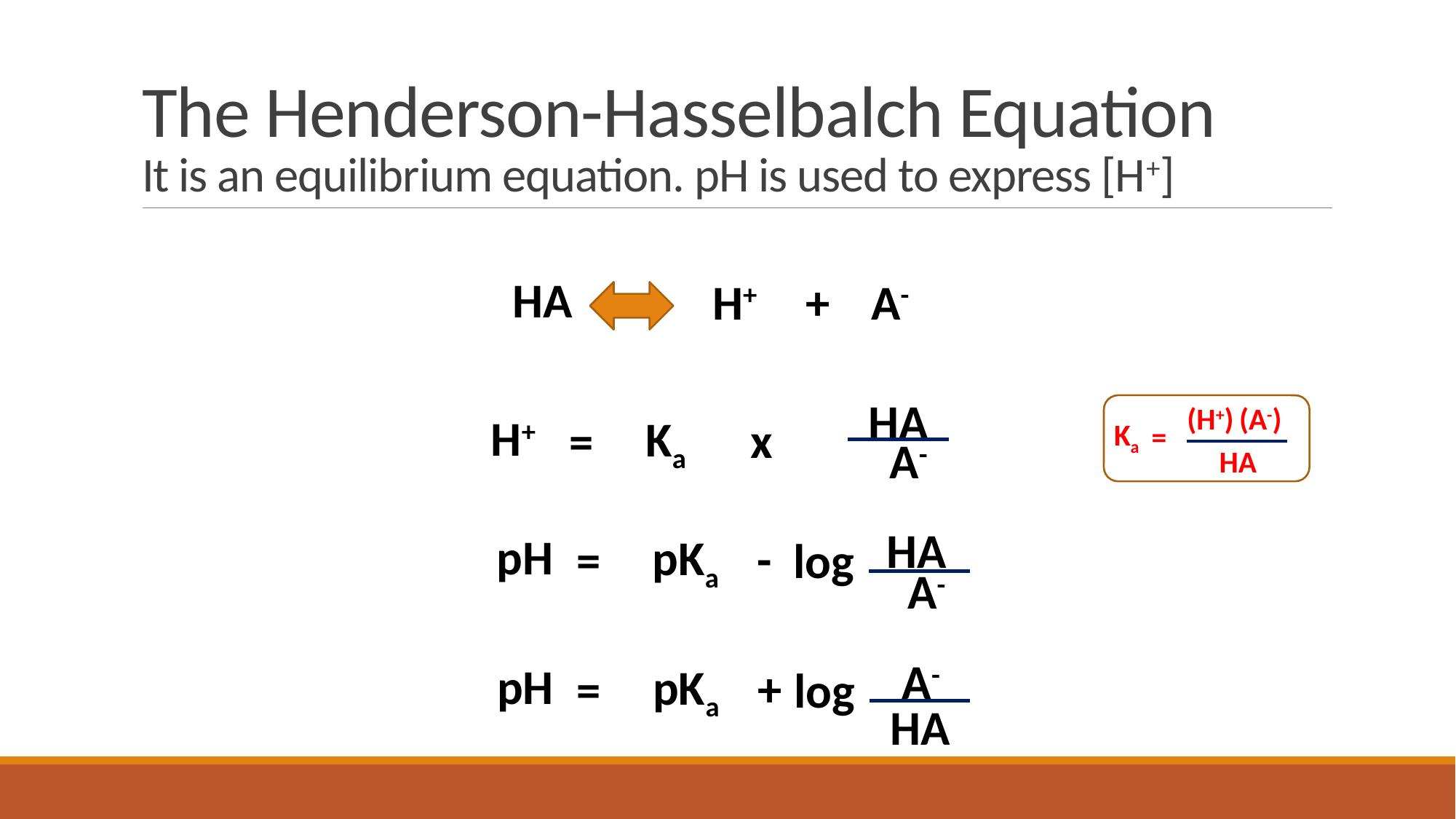

# The Henderson-Hasselbalch Equation It is an equilibrium equation. pH is used to express [H+]
HA
 A-
+
 H+

 HA
H+
Ka
x
=
A-
(A-)
(H+)
Ka
=
 HA

 HA
pH
pKa
-
=
 log
A-
A-
pH
pKa
+
=
 log
HA